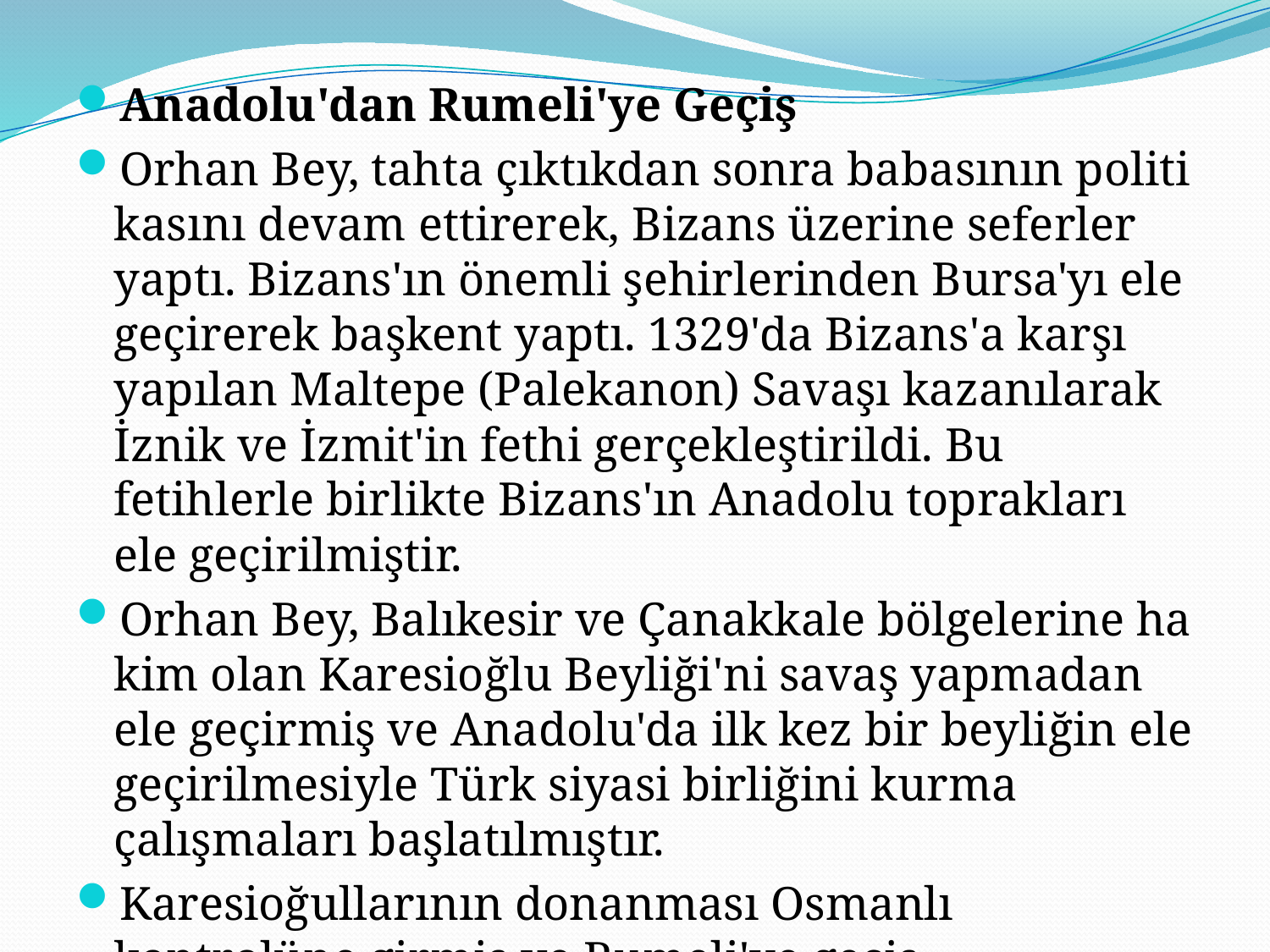

Anadolu'dan Rumeli'ye Geçiş
Orhan Bey, tahta çıktıkdan sonra babasının politi­kasını devam ettirerek, Bizans üzerine seferler yap­tı. Bizans'ın önemli şehirlerinden Bursa'yı ele geçi­rerek başkent yaptı. 1329'da Bizans'a karşı yapılan Maltepe (Palekanon) Savaşı kazanılarak İznik ve İzmit'in fethi gerçekleştirildi. Bu fetihlerle birlikte Bizans'ın Anadolu toprakları ele geçirilmiştir.
Orhan Bey, Balıkesir ve Çanakkale bölgelerine ha­kim olan Karesioğlu Beyliği'ni savaş yapmadan ele geçirmiş ve Anadolu'da ilk kez bir beyliğin ele ge­çirilmesiyle Türk siyasi birliğini kurma çalışmaları başlatılmıştır.
Karesioğullarının donanması Osmanlı kontrolüne girmiş ve Rumeli'ye geçiş kolaylaşmıştır.